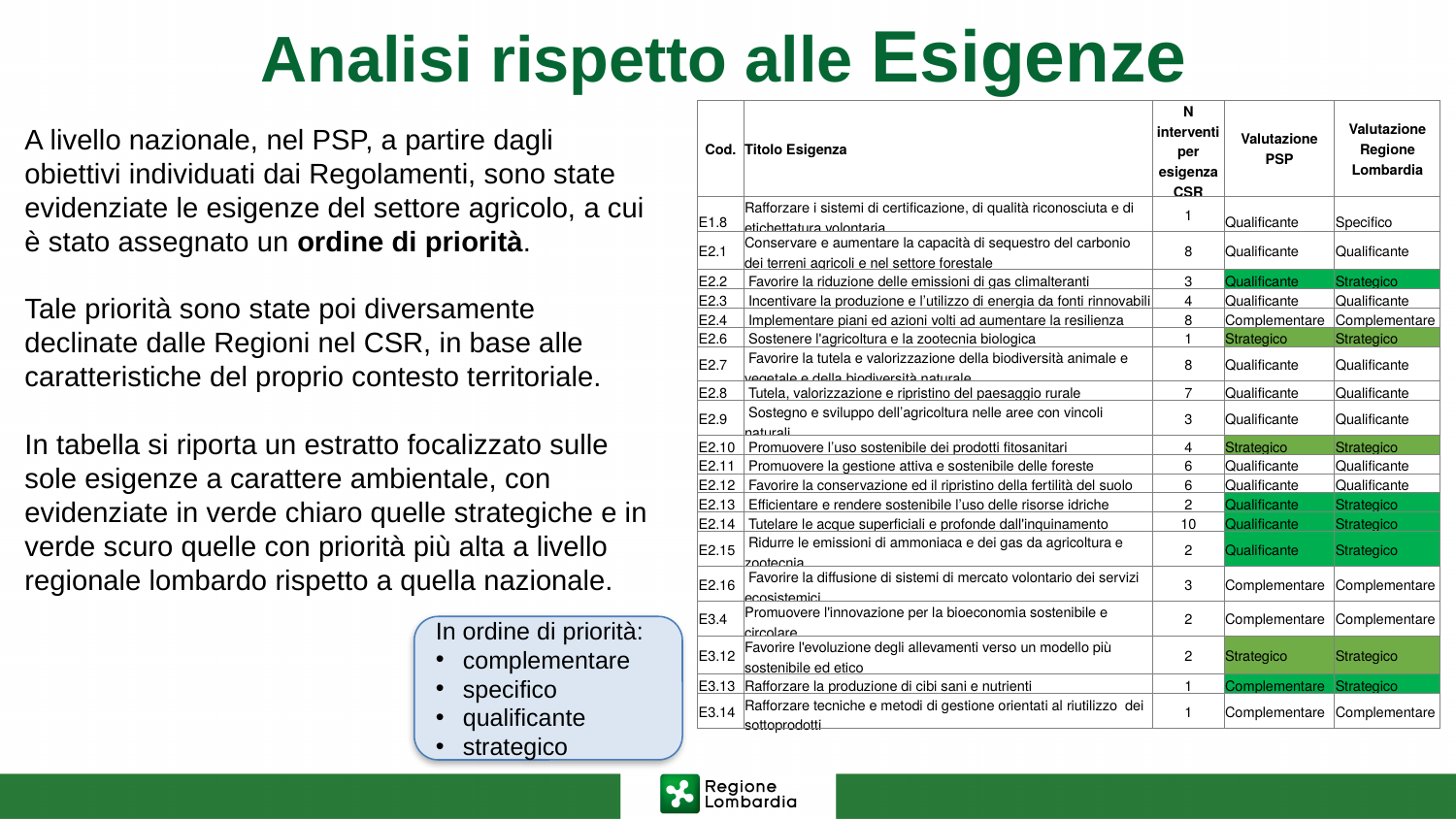

# Analisi rispetto alle Esigenze
| Cod. | Titolo Esigenza | N interventi per esigenza CSR | Valutazione PSP | Valutazione Regione Lombardia |
| --- | --- | --- | --- | --- |
| E1.8 | Rafforzare i sistemi di certificazione, di qualità riconosciuta e di etichettatura volontaria | 1 | Qualificante | Specifico |
| E2.1 | Conservare e aumentare la capacità di sequestro del carbonio dei terreni agricoli e nel settore forestale | 8 | Qualificante | Qualificante |
| E2.2 | Favorire la riduzione delle emissioni di gas climalteranti | 3 | Qualificante | Strategico |
| E2.3 | Incentivare la produzione e l’utilizzo di energia da fonti rinnovabili | 4 | Qualificante | Qualificante |
| E2.4 | Implementare piani ed azioni volti ad aumentare la resilienza | 8 | Complementare | Complementare |
| E2.6 | Sostenere l'agricoltura e la zootecnia biologica | 1 | Strategico | Strategico |
| E2.7 | Favorire la tutela e valorizzazione della biodiversità animale e vegetale e della biodiversità naturale | 8 | Qualificante | Qualificante |
| E2.8 | Tutela, valorizzazione e ripristino del paesaggio rurale | 7 | Qualificante | Qualificante |
| E2.9 | Sostegno e sviluppo dell’agricoltura nelle aree con vincoli naturali | 3 | Qualificante | Qualificante |
| E2.10 | Promuovere l’uso sostenibile dei prodotti fitosanitari | 4 | Strategico | Strategico |
| E2.11 | Promuovere la gestione attiva e sostenibile delle foreste | 6 | Qualificante | Qualificante |
| E2.12 | Favorire la conservazione ed il ripristino della fertilità del suolo | 6 | Qualificante | Qualificante |
| E2.13 | Efficientare e rendere sostenibile l’uso delle risorse idriche | 2 | Qualificante | Strategico |
| E2.14 | Tutelare le acque superficiali e profonde dall'inquinamento | 10 | Qualificante | Strategico |
| E2.15 | Ridurre le emissioni di ammoniaca e dei gas da agricoltura e zootecnia | 2 | Qualificante | Strategico |
| E2.16 | Favorire la diffusione di sistemi di mercato volontario dei servizi ecosistemici | 3 | Complementare | Complementare |
| E3.4 | Promuovere l'innovazione per la bioeconomia sostenibile e circolare | 2 | Complementare | Complementare |
| E3.12 | Favorire l'evoluzione degli allevamenti verso un modello più sostenibile ed etico | 2 | Strategico | Strategico |
| E3.13 | Rafforzare la produzione di cibi sani e nutrienti | 1 | Complementare | Strategico |
| E3.14 | Rafforzare tecniche e metodi di gestione orientati al riutilizzo dei sottoprodotti | 1 | Complementare | Complementare |
A livello nazionale, nel PSP, a partire dagli obiettivi individuati dai Regolamenti, sono state evidenziate le esigenze del settore agricolo, a cui è stato assegnato un ordine di priorità.

Tale priorità sono state poi diversamente declinate dalle Regioni nel CSR, in base alle caratteristiche del proprio contesto territoriale.

In tabella si riporta un estratto focalizzato sulle sole esigenze a carattere ambientale, con evidenziate in verde chiaro quelle strategiche e in verde scuro quelle con priorità più alta a livello regionale lombardo rispetto a quella nazionale.

In ordine di priorità:
complementare
specifico
qualificante
strategico